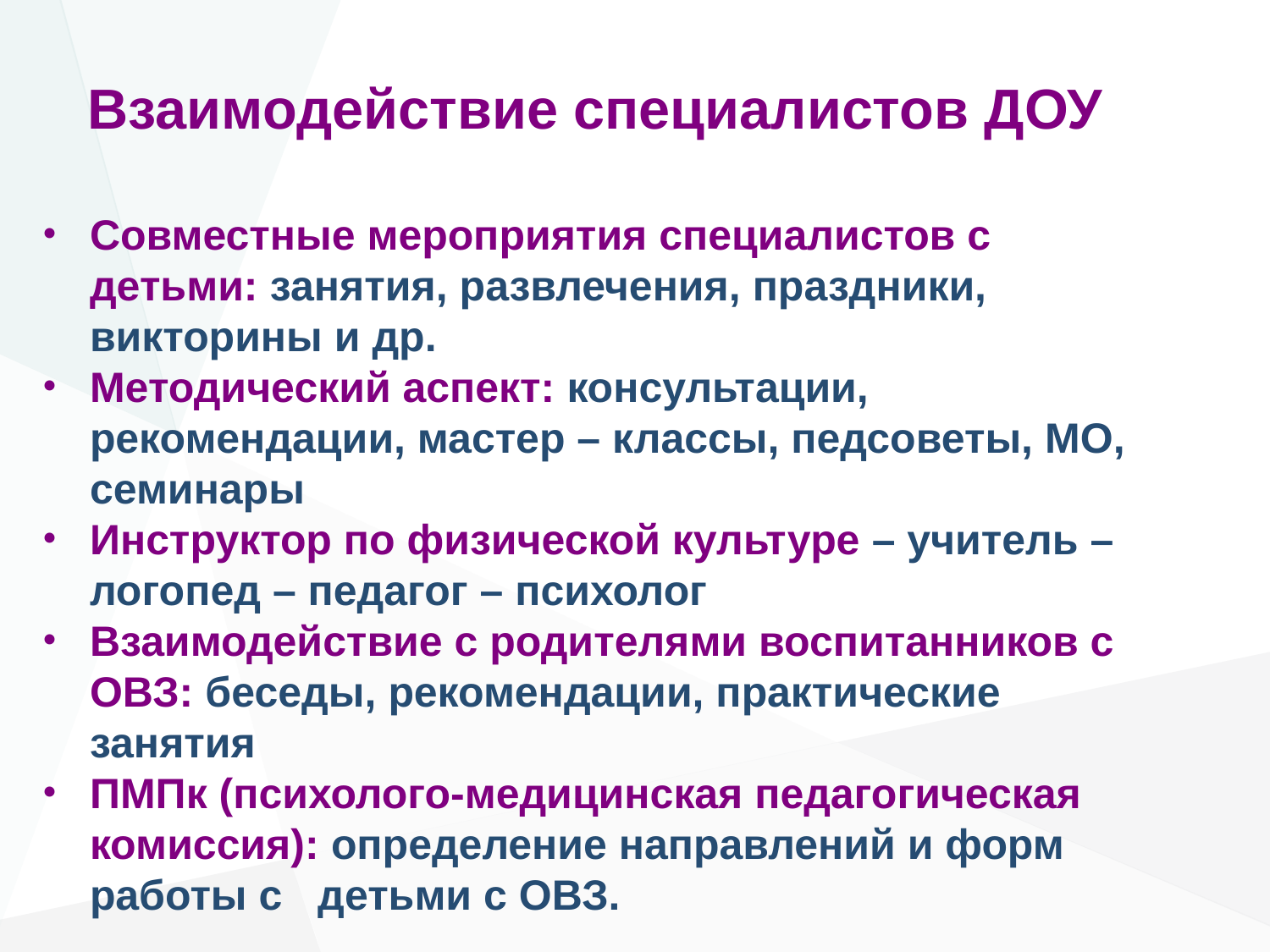

Взаимодействие специалистов ДОУ

Совместные мероприятия специалистов с детьми: занятия, развлечения, праздники, викторины и др.
Методический аспект: консультации, рекомендации, мастер – классы, педсоветы, МО, семинары
Инструктор по физической культуре – учитель – логопед – педагог – психолог
Взаимодействие с родителями воспитанников с ОВЗ: беседы, рекомендации, практические занятия
ПМПк (психолого-медицинская педагогическая комиссия): определение направлений и форм работы с   детьми с ОВЗ.